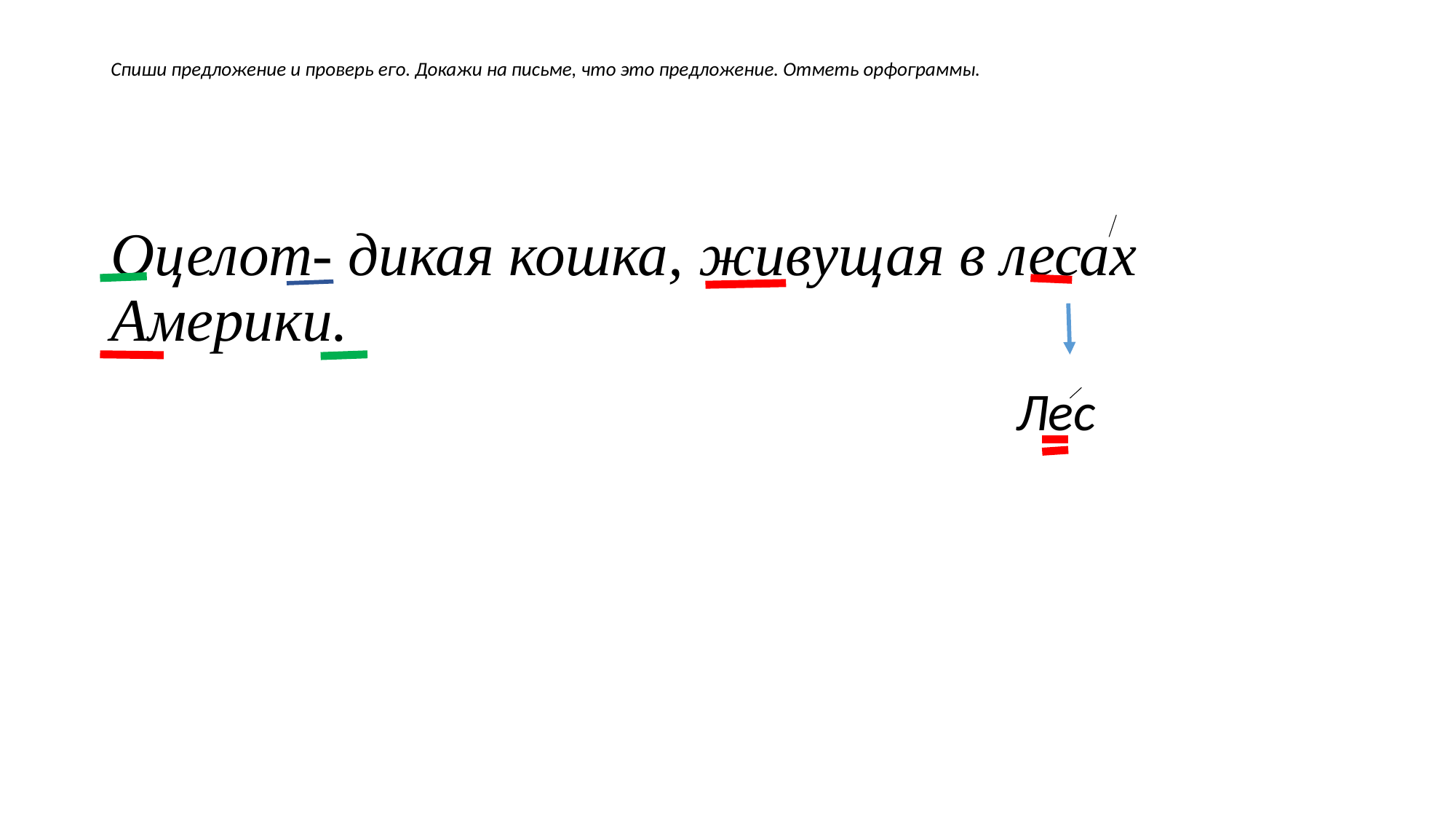

# Спиши предложение и проверь его. Докажи на письме, что это предложение. Отметь орфограммы.
Оцелот- дикая кошка, живущая в лесах Америки.
Лес